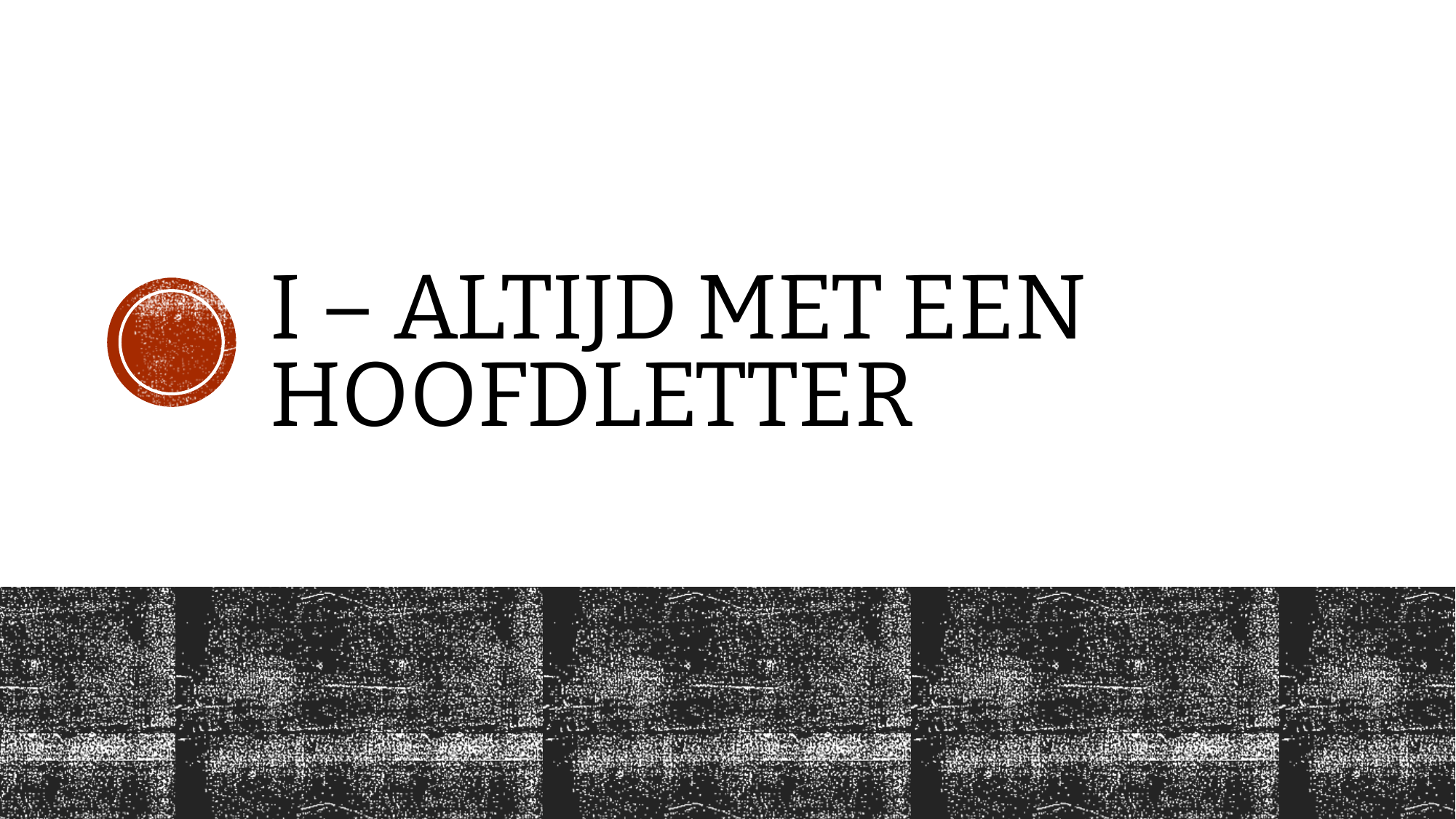

# I – altijd met een hoofdletter